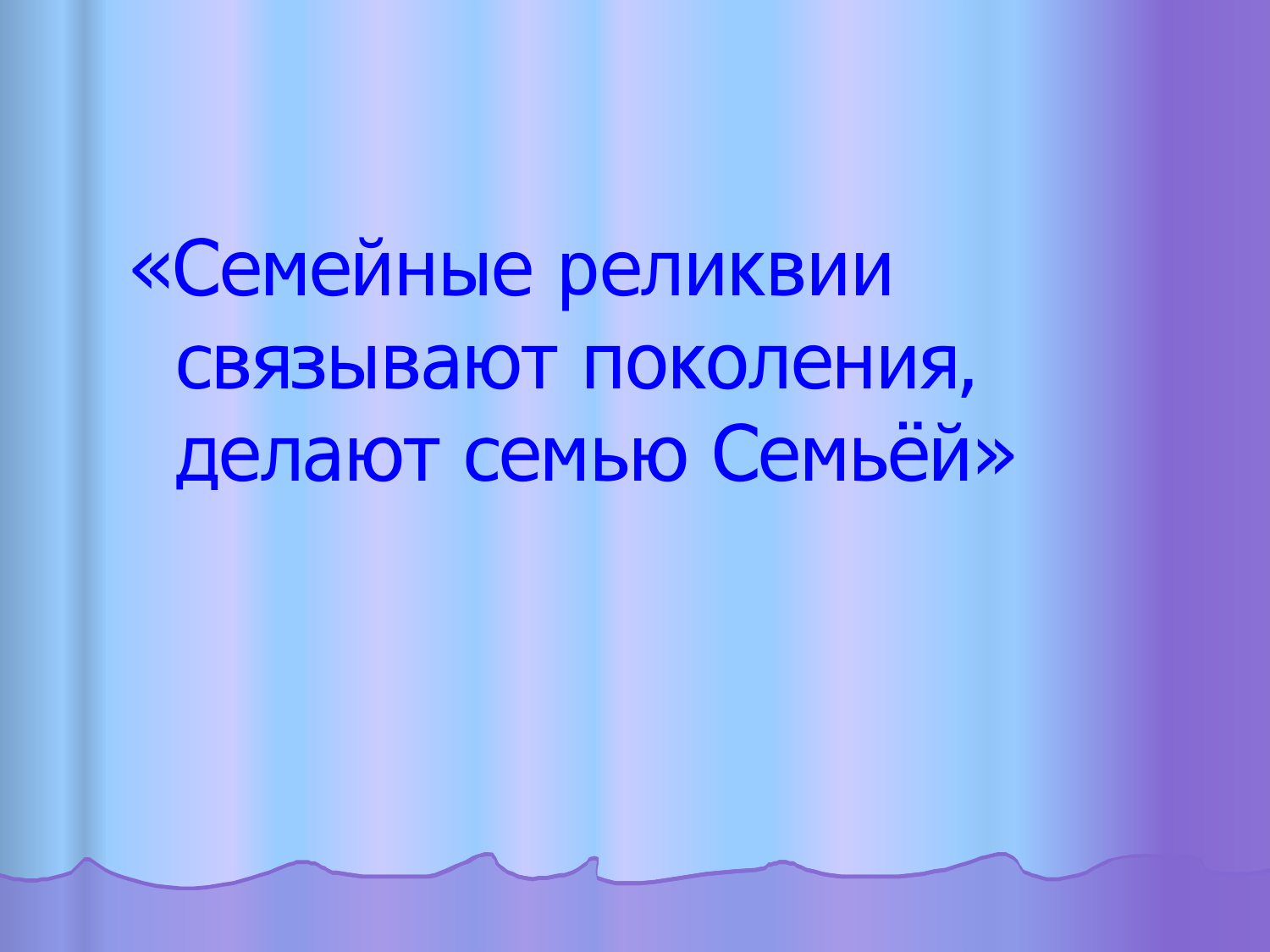

«Семейные реликвии связывают поколения, делают семью Семьёй»